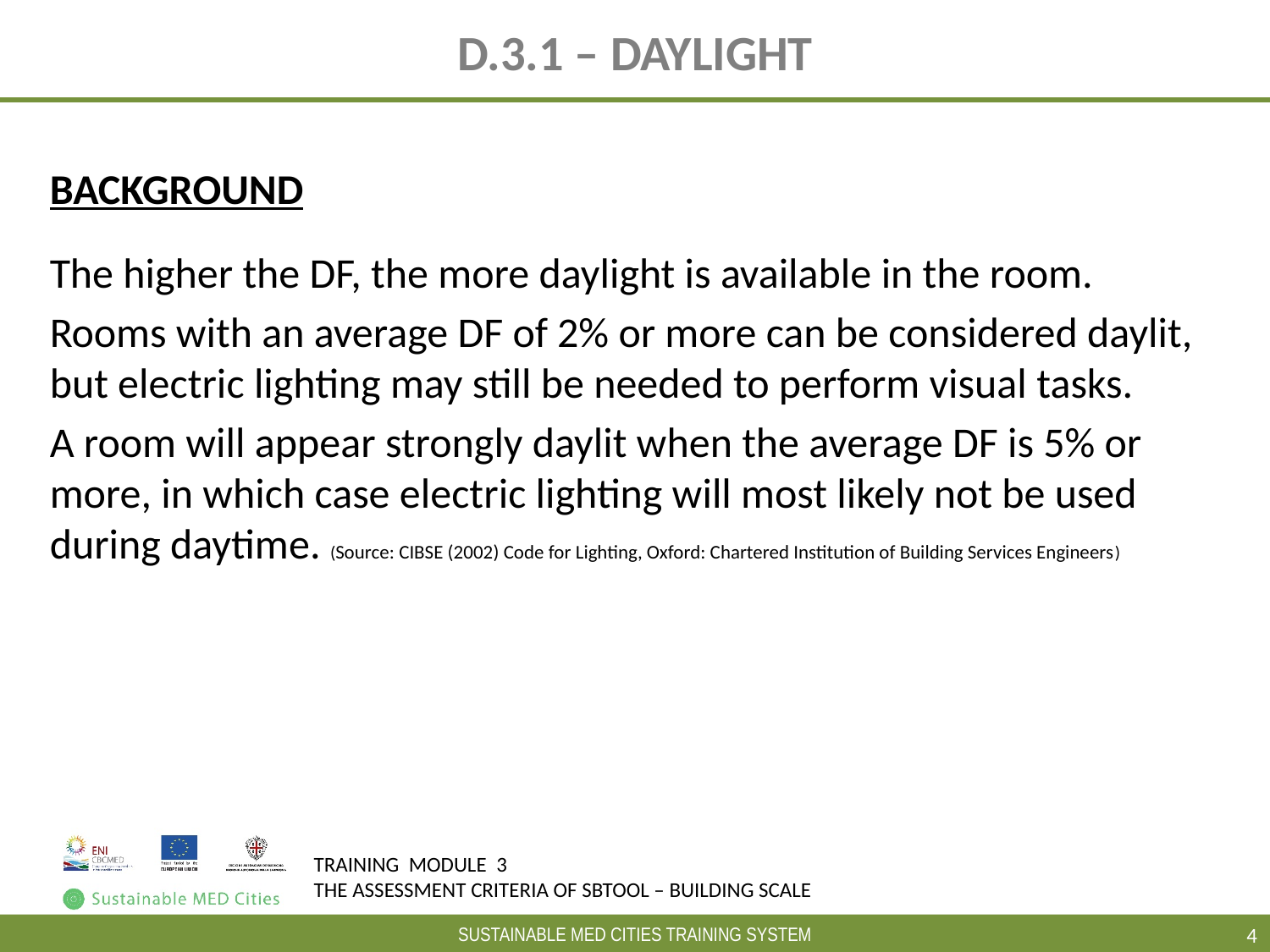

# D.3.1 – DAYLIGHT
BACKGROUND

The higher the DF, the more daylight is available in the room.
Rooms with an average DF of 2% or more can be considered daylit, but electric lighting may still be needed to perform visual tasks.
A room will appear strongly daylit when the average DF is 5% or more, in which case electric lighting will most likely not be used during daytime. (Source: CIBSE (2002) Code for Lighting, Oxford: Chartered Institution of Building Services Engineers)
4